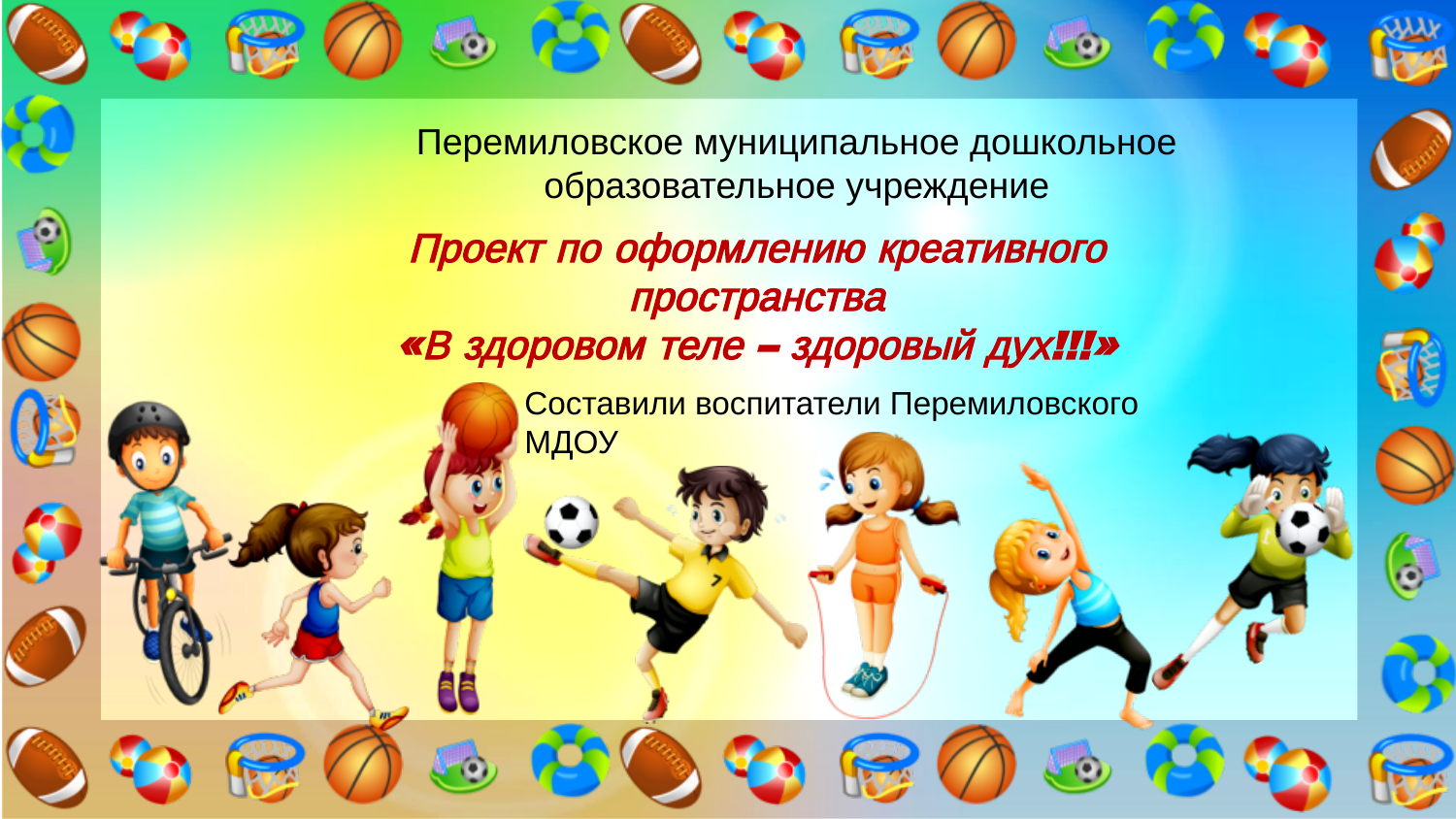

Перемиловское муниципальное дошкольное образовательное учреждение
Проект по оформлению креативного пространства
«В здоровом теле – здоровый дух!!!»

Составили воспитатели Перемиловского МДОУ